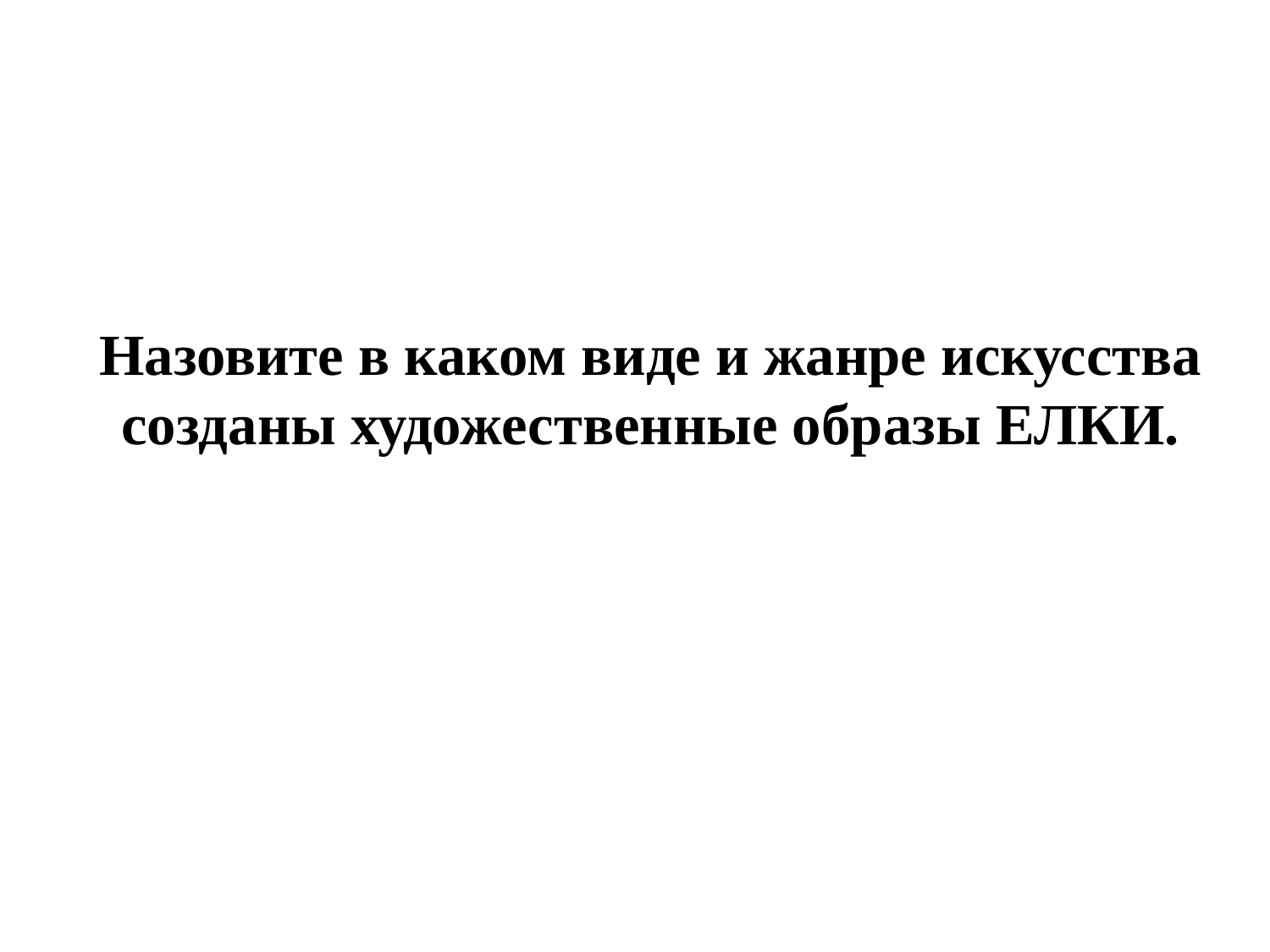

# Назовите в каком виде и жанре искусства созданы художественные образы ЕЛКИ.